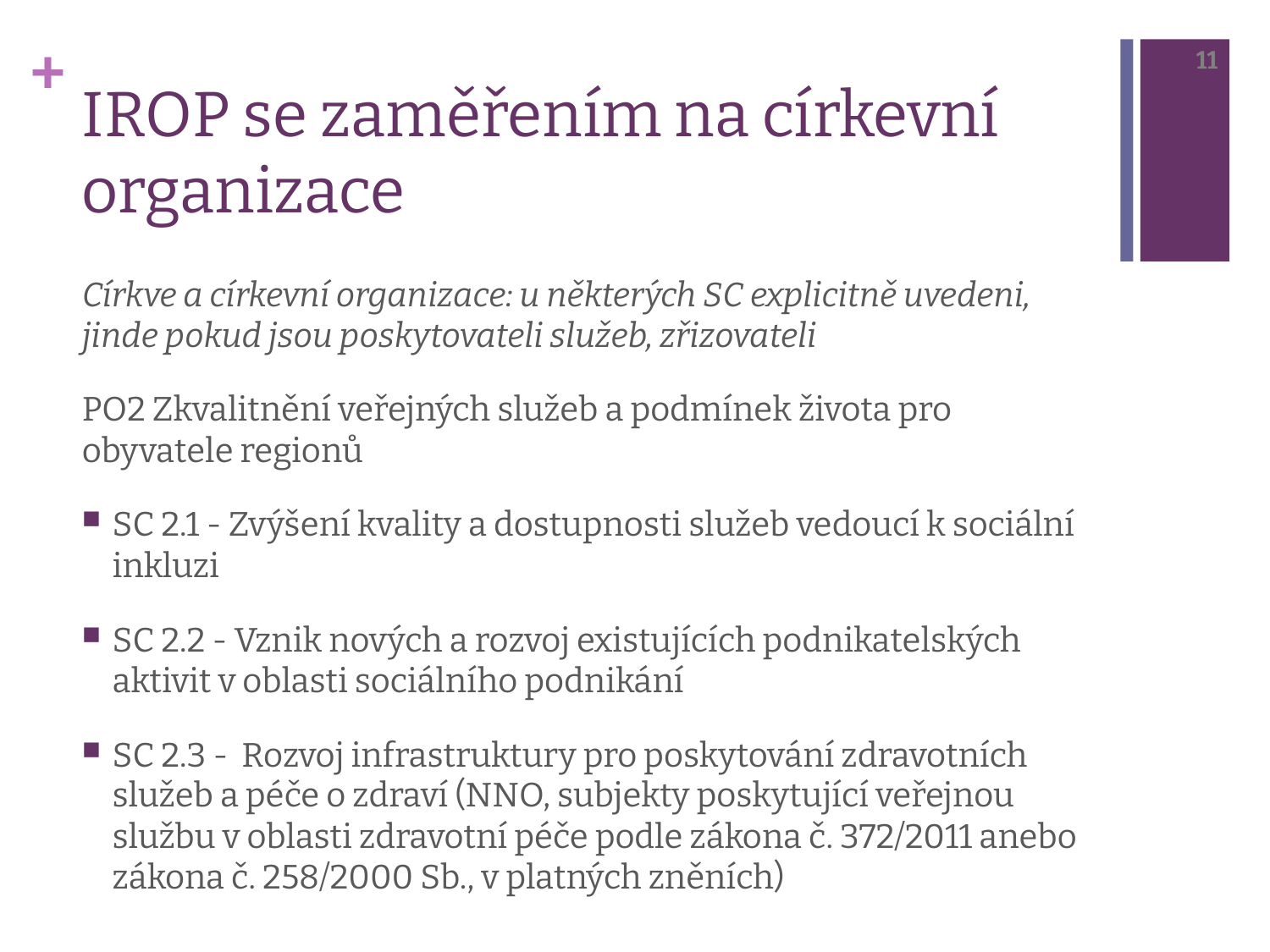

11
# IROP se zaměřením na církevní organizace
Církve a církevní organizace: u některých SC explicitně uvedeni, jinde pokud jsou poskytovateli služeb, zřizovateli
PO2 Zkvalitnění veřejných služeb a podmínek života pro obyvatele regionů
SC 2.1 - Zvýšení kvality a dostupnosti služeb vedoucí k sociální inkluzi
SC 2.2 - Vznik nových a rozvoj existujících podnikatelských aktivit v oblasti sociálního podnikání
SC 2.3 -  Rozvoj infrastruktury pro poskytování zdravotních služeb a péče o zdraví (NNO, subjekty poskytující veřejnou službu v oblasti zdravotní péče podle zákona č. 372/2011 anebo zákona č. 258/2000 Sb., v platných zněních)